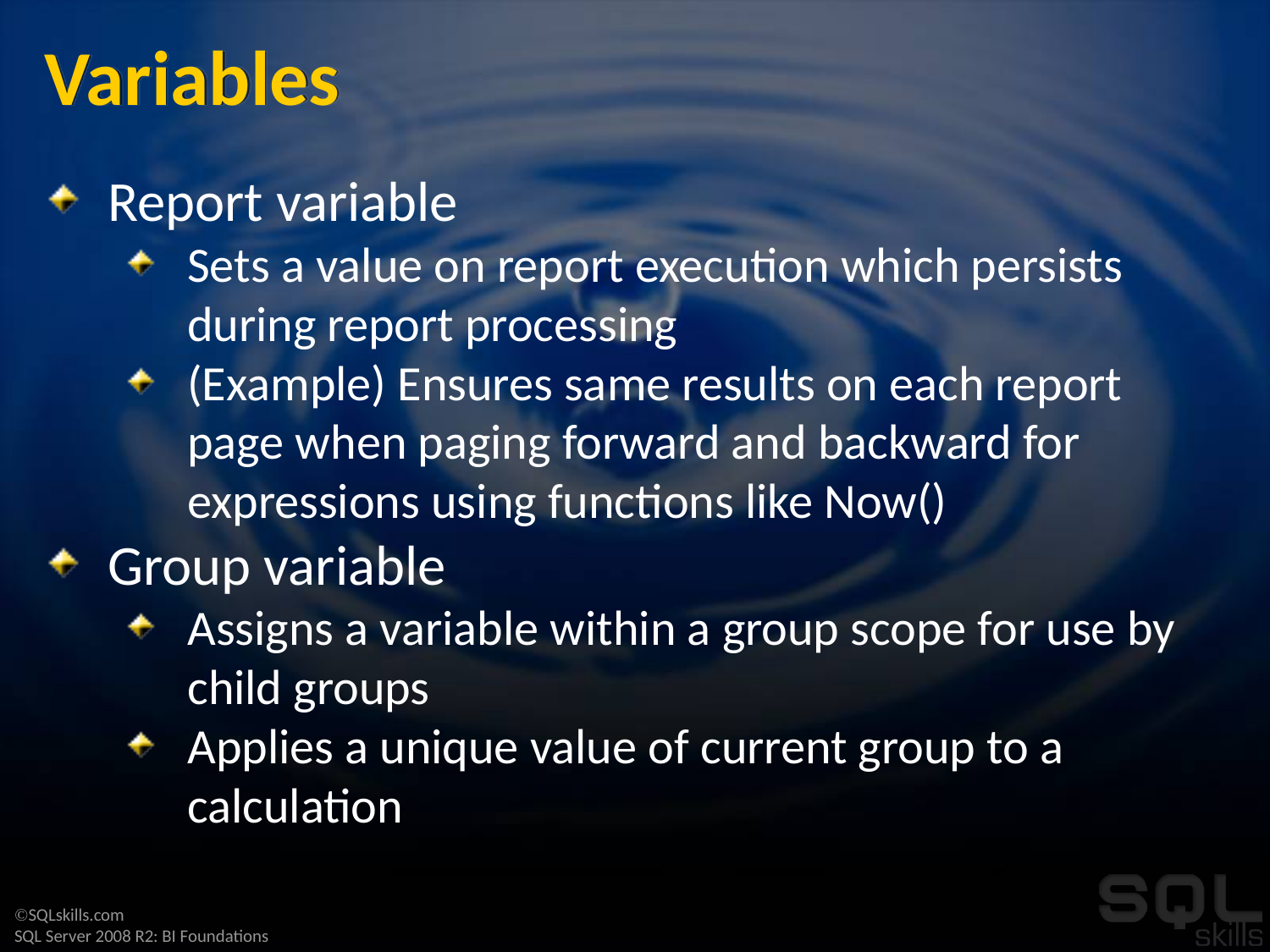

# Variables
Report variable
Sets a value on report execution which persists during report processing
(Example) Ensures same results on each report page when paging forward and backward for expressions using functions like Now()
Group variable
Assigns a variable within a group scope for use by child groups
Applies a unique value of current group to a calculation